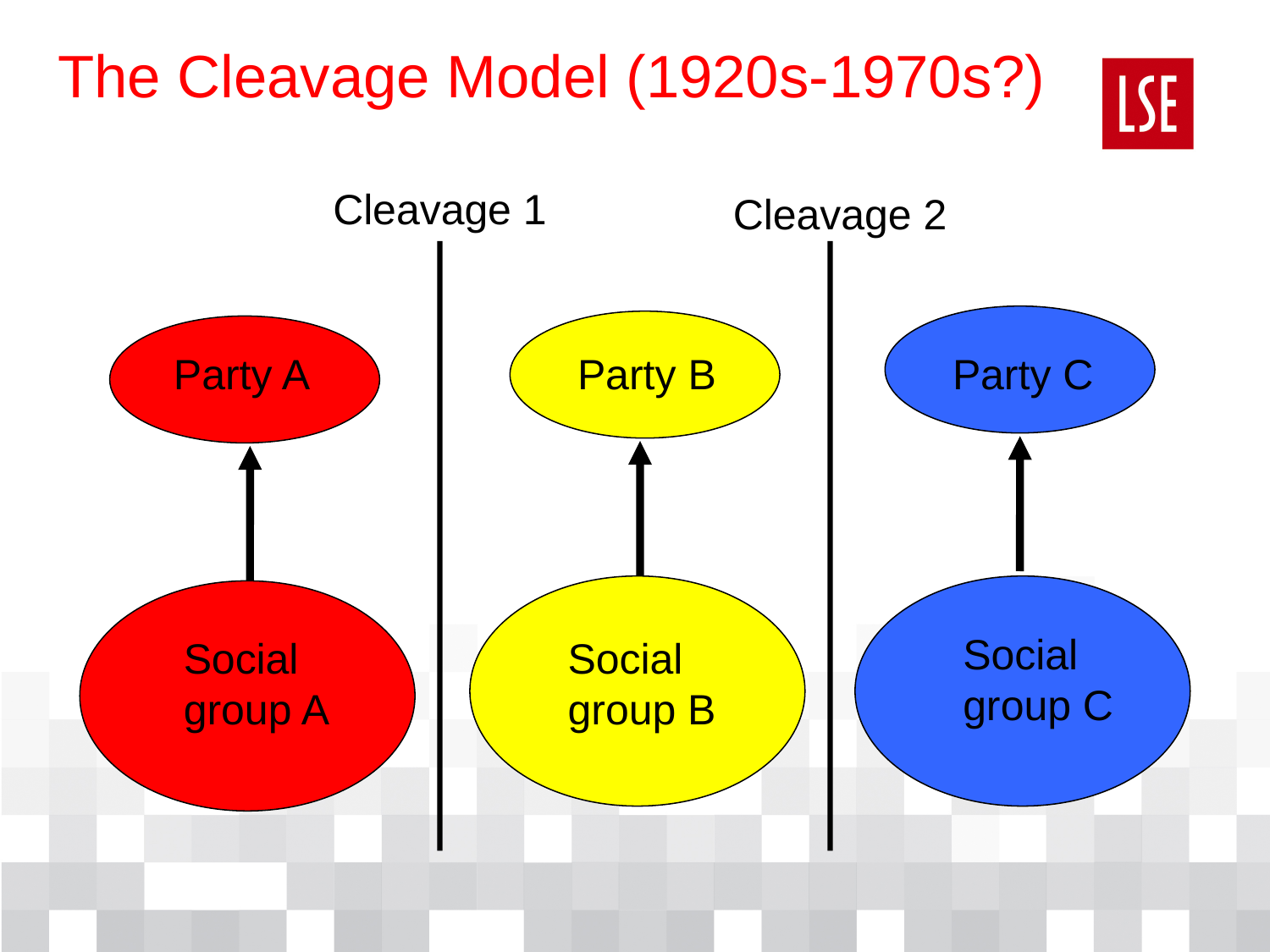

# The Cleavage Model (1920s-1970s?)
Cleavage 1
Cleavage 2

Party A
Party B
Party C

Social
group C
Social
group A
Social
group B